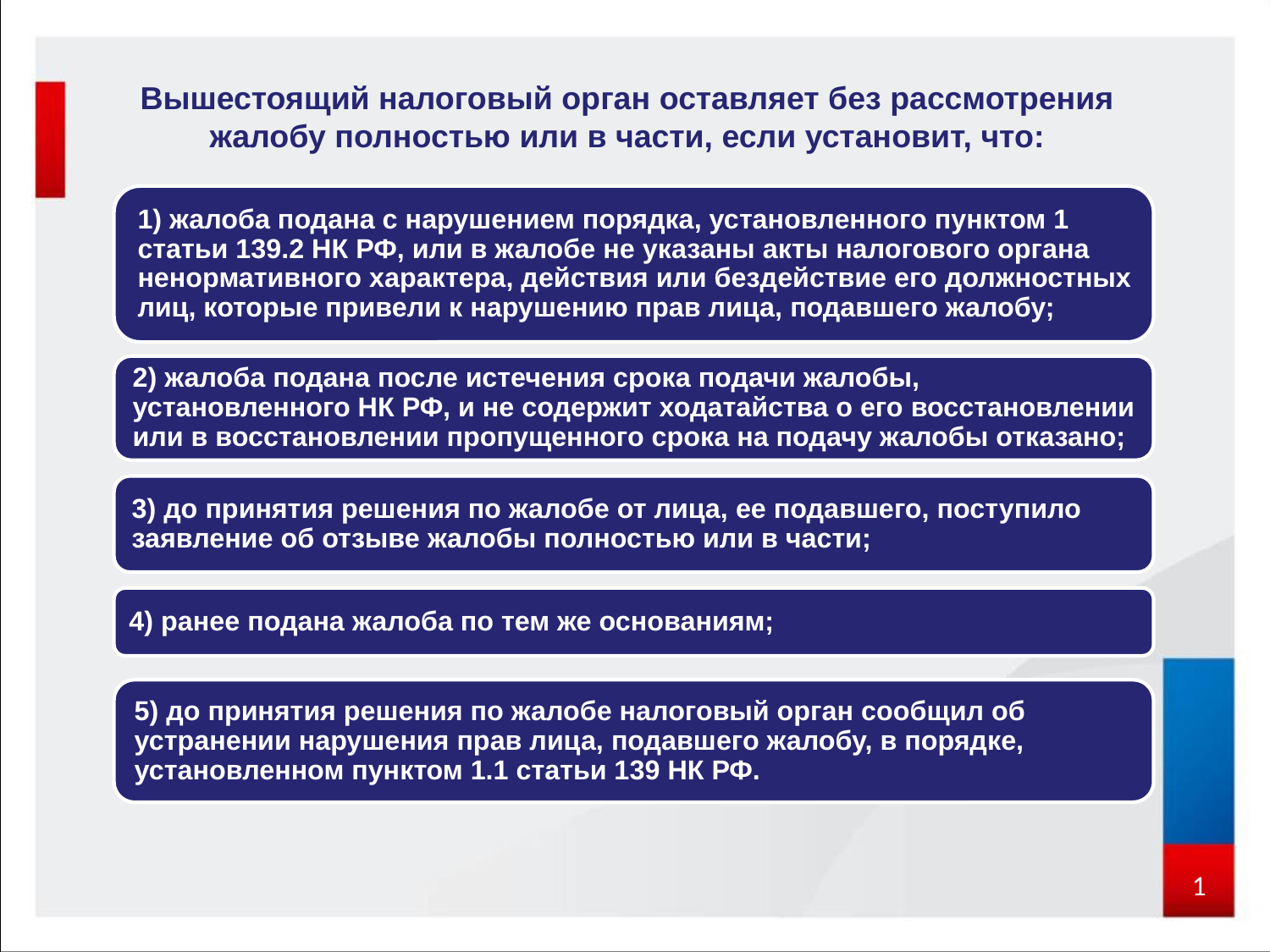

Вышестоящий налоговый орган оставляет без рассмотрения жалобу полностью или в части, если установит, что:
1) жалоба подана с нарушением порядка, установленного пунктом 1 статьи 139.2 НК РФ, или в жалобе не указаны акты налогового органа ненормативного характера, действия или бездействие его должностных лиц, которые привели к нарушению прав лица, подавшего жалобу;
2) жалоба подана после истечения срока подачи жалобы, установленного НК РФ, и не содержит ходатайства о его восстановлении или в восстановлении пропущенного срока на подачу жалобы отказано;
3) до принятия решения по жалобе от лица, ее подавшего, поступило заявление об отзыве жалобы полностью или в части;
4) ранее подана жалоба по тем же основаниям;
5) до принятия решения по жалобе налоговый орган сообщил об устранении нарушения прав лица, подавшего жалобу, в порядке, установленном пунктом 1.1 статьи 139 НК РФ.
1